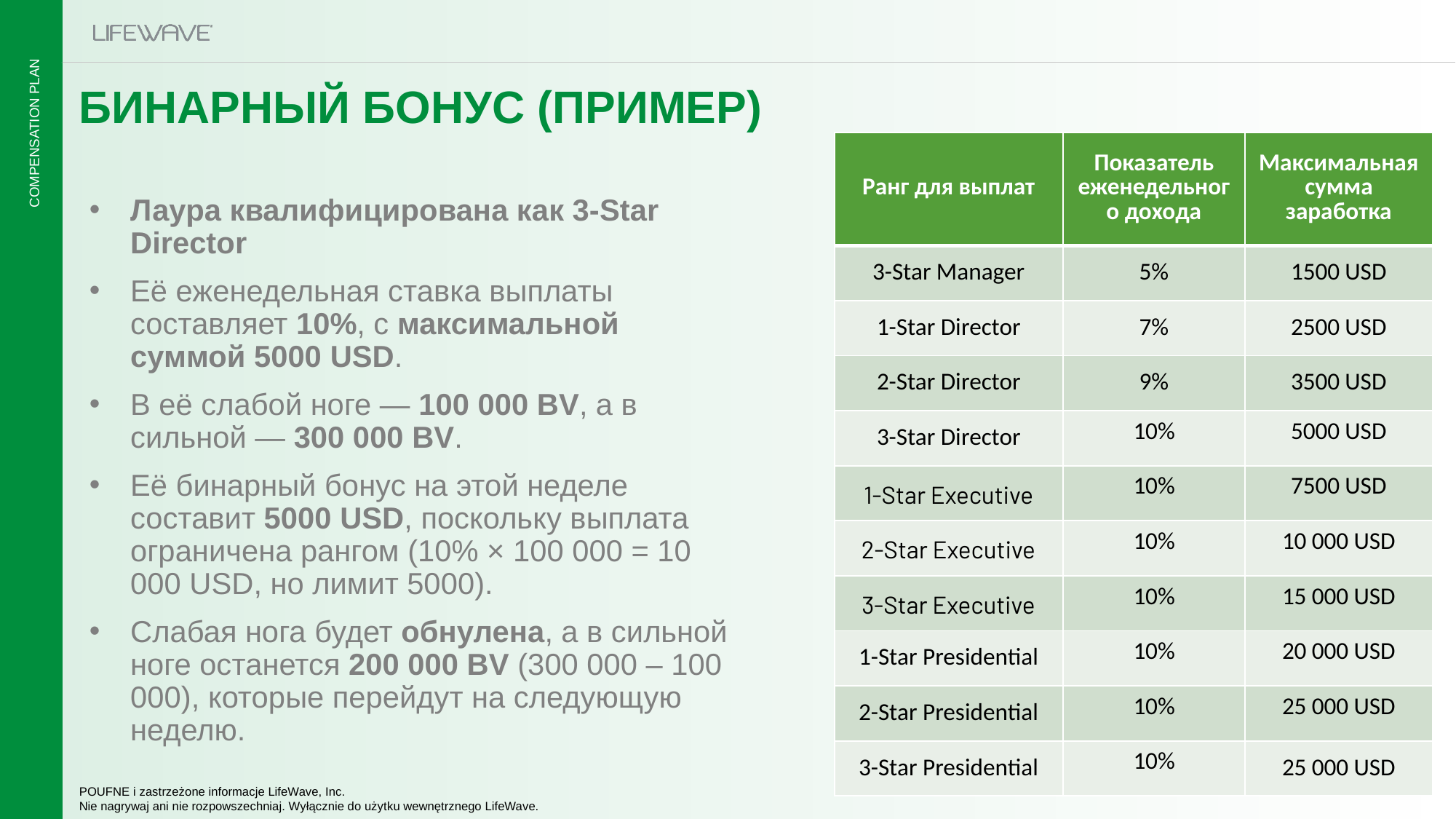

БИНАРНЫЙ БОНУС (ПРИМЕР)
| Ранг для выплат | Показатель еженедельного дохода | Максимальная сумма заработка |
| --- | --- | --- |
| 3-Star Manager | 5% | 1500 USD |
| 1-Star Director | 7% | 2500 USD |
| 2-Star Director | 9% | 3500 USD |
| 3-Star Director | 10% | 5000 USD |
| 1-Star Executive | 10% | 7500 USD |
| 2-Star Executive | 10% | 10 000 USD |
| 3-Star Executive | 10% | 15 000 USD |
| 1-Star Presidential | 10% | 20 000 USD |
| 2-Star Presidential | 10% | 25 000 USD |
| 3-Star Presidential | 10% | 25 000 USD |
Лаура квалифицирована как 3-Star Director
Её еженедельная ставка выплаты составляет 10%, с максимальной суммой 5000 USD.
В её слабой ноге — 100 000 BV, а в сильной — 300 000 BV.
Её бинарный бонус на этой неделе составит 5000 USD, поскольку выплата ограничена рангом (10% × 100 000 = 10 000 USD, но лимит 5000).
Слабая нога будет обнулена, а в сильной ноге останется 200 000 BV (300 000 – 100 000), которые перейдут на следующую неделю.

POUFNE i zastrzeżone informacje LifeWave, Inc.
Nie nagrywaj ani nie rozpowszechniaj. Wyłącznie do użytku wewnętrznego LifeWave.